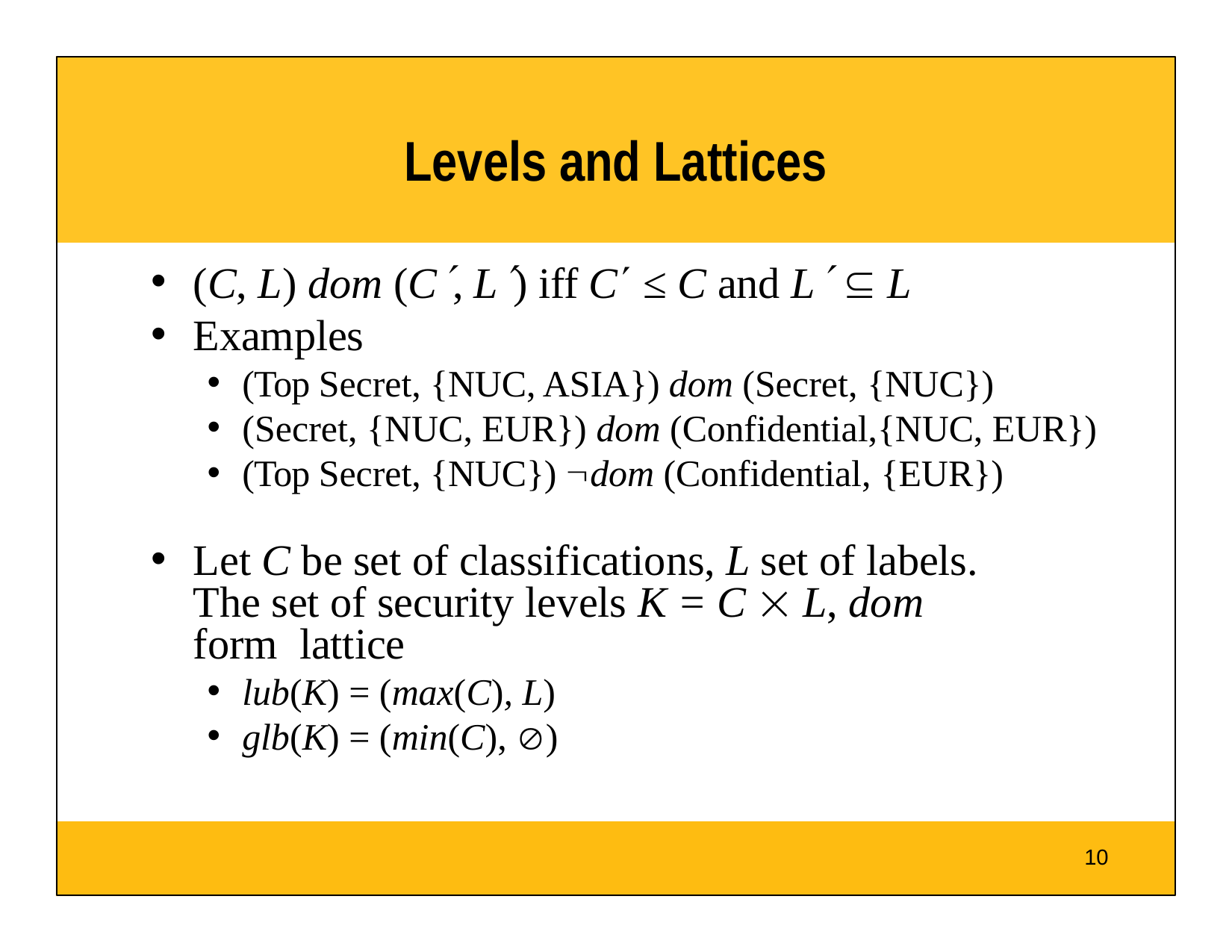

# Levels and Lattices
(C, L) dom (C′, L′) iff C′ ≤ C and L′ ⊆ L
Examples
(Top Secret, {NUC, ASIA}) dom (Secret, {NUC})
(Secret, {NUC, EUR}) dom (Confidential,{NUC, EUR})
(Top Secret, {NUC}) ¬dom (Confidential, {EUR})

Let C be set of classifications, L set of labels.  The set of security levels K = C × L, dom form  lattice
lub(K) = (max(C), L)
glb(K) = (min(C), ∅)
10